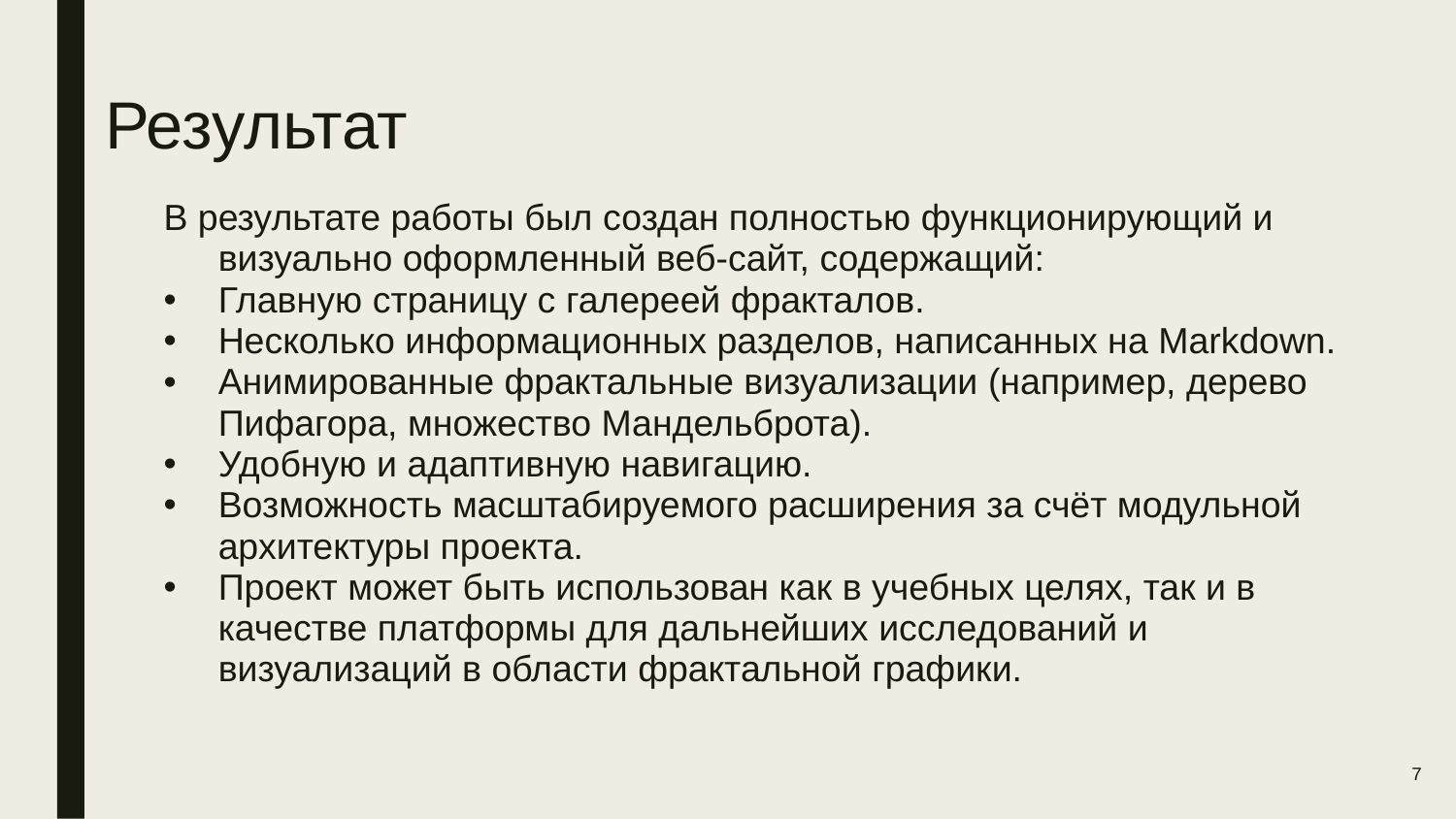

# Результат
В результате работы был создан полностью функционирующий и визуально оформленный веб-сайт, содержащий:
Главную страницу с галереей фракталов.
Несколько информационных разделов, написанных на Markdown.
Анимированные фрактальные визуализации (например, дерево Пифагора, множество Мандельброта).
Удобную и адаптивную навигацию.
Возможность масштабируемого расширения за счёт модульной архитектуры проекта.
Проект может быть использован как в учебных целях, так и в качестве платформы для дальнейших исследований и визуализаций в области фрактальной графики.

7